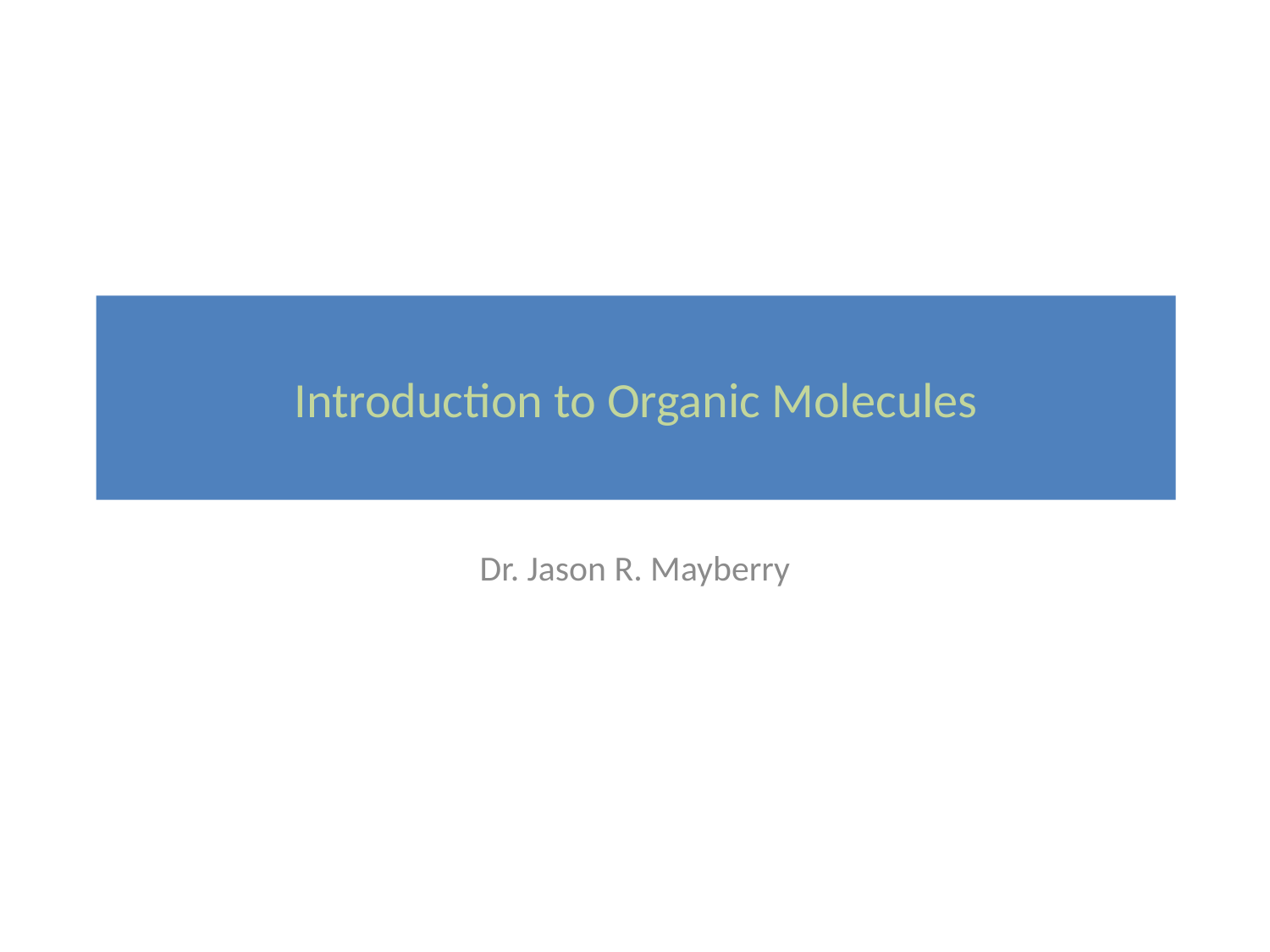

# Introduction to Organic Molecules
Dr. Jason R. Mayberry